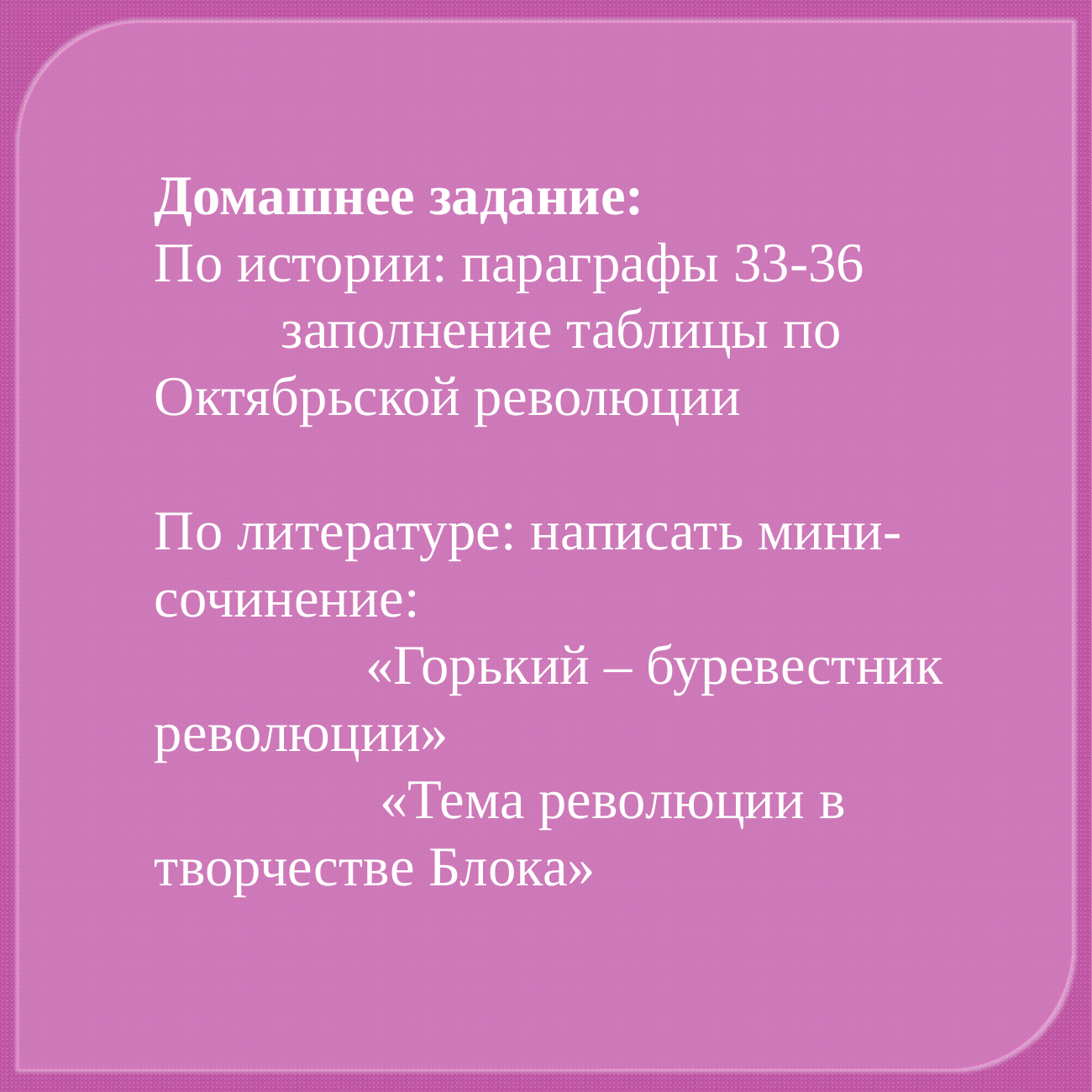

Домашнее задание:
По истории: параграфы 33-36
         заполнение таблицы по Октябрьской революции

По литературе: написать мини-сочинение:
               «Горький – буревестник революции»
                «Тема революции в творчестве Блока»